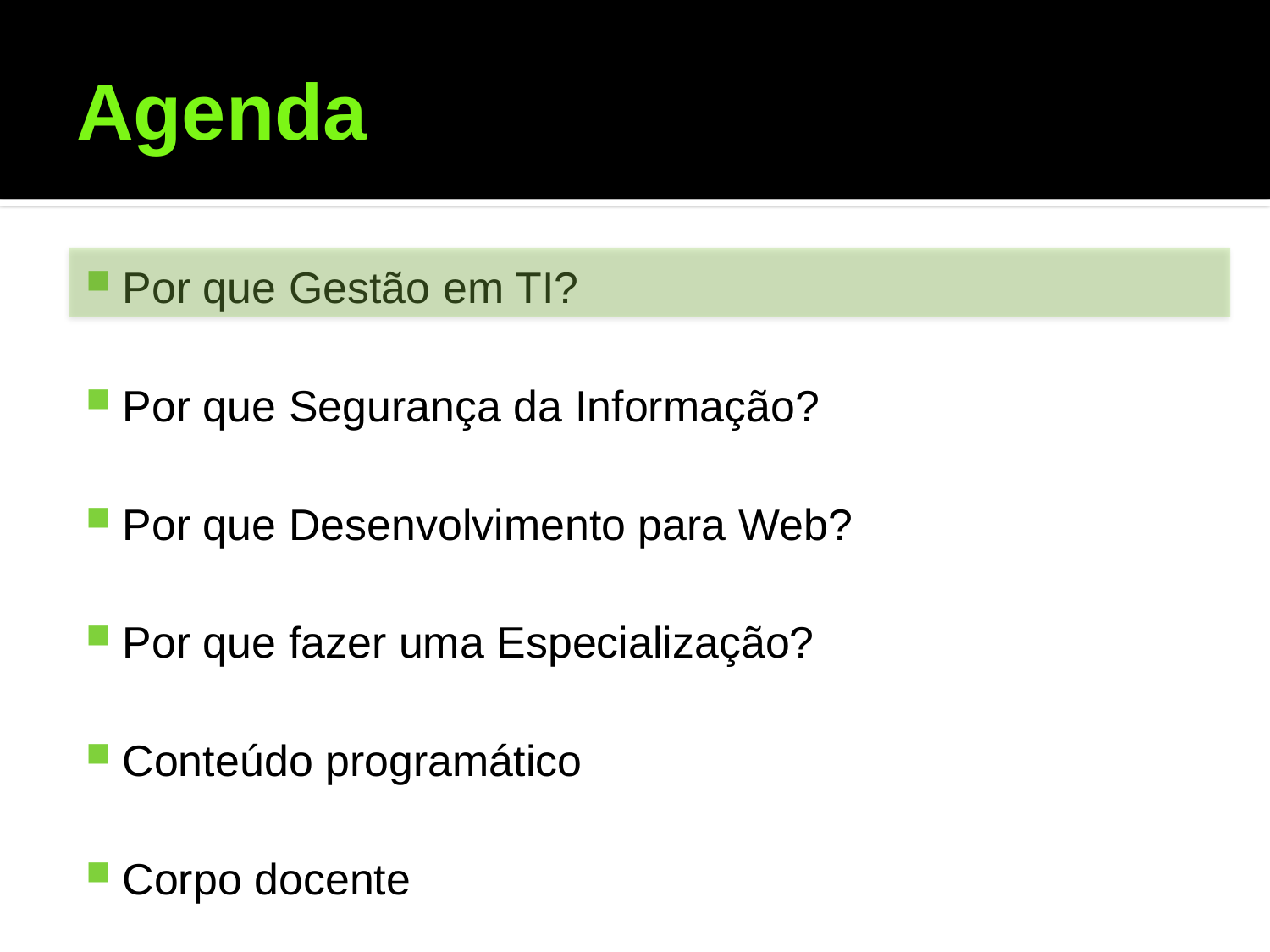

# Agenda
Por que Gestão em TI?

Por que Segurança da Informação?

Por que Desenvolvimento para Web?

Por que fazer uma Especialização?

Conteúdo programático

Corpo docente